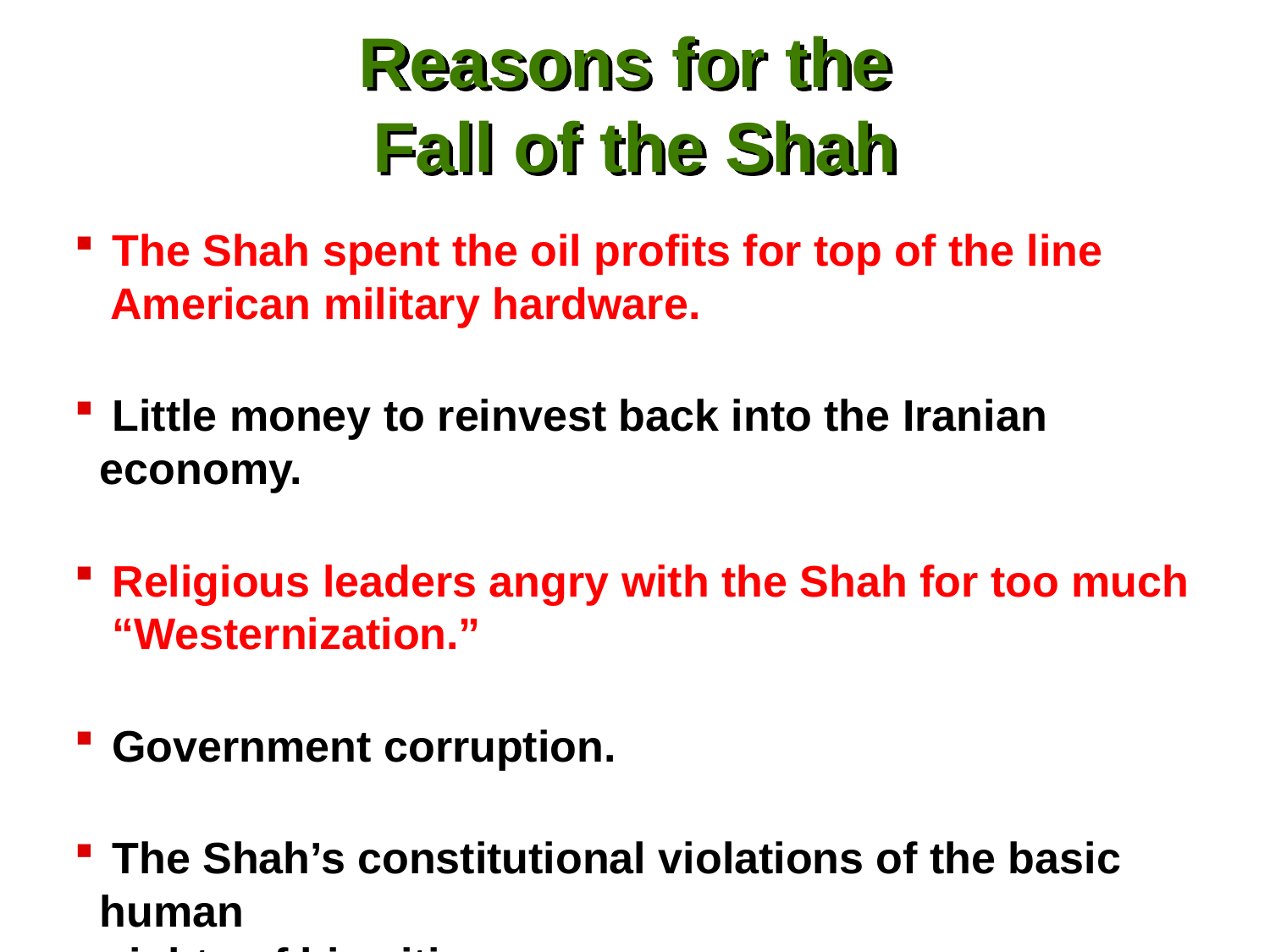

Reasons for the
Fall of the Shah
 The Shah spent the oil profits for top of the line
 American military hardware.
 Little money to reinvest back into the Iranian economy.
 Religious leaders angry with the Shah for too much
 “Westernization.”
 Government corruption.
 The Shah’s constitutional violations of the basic human
 rights of his citizens.